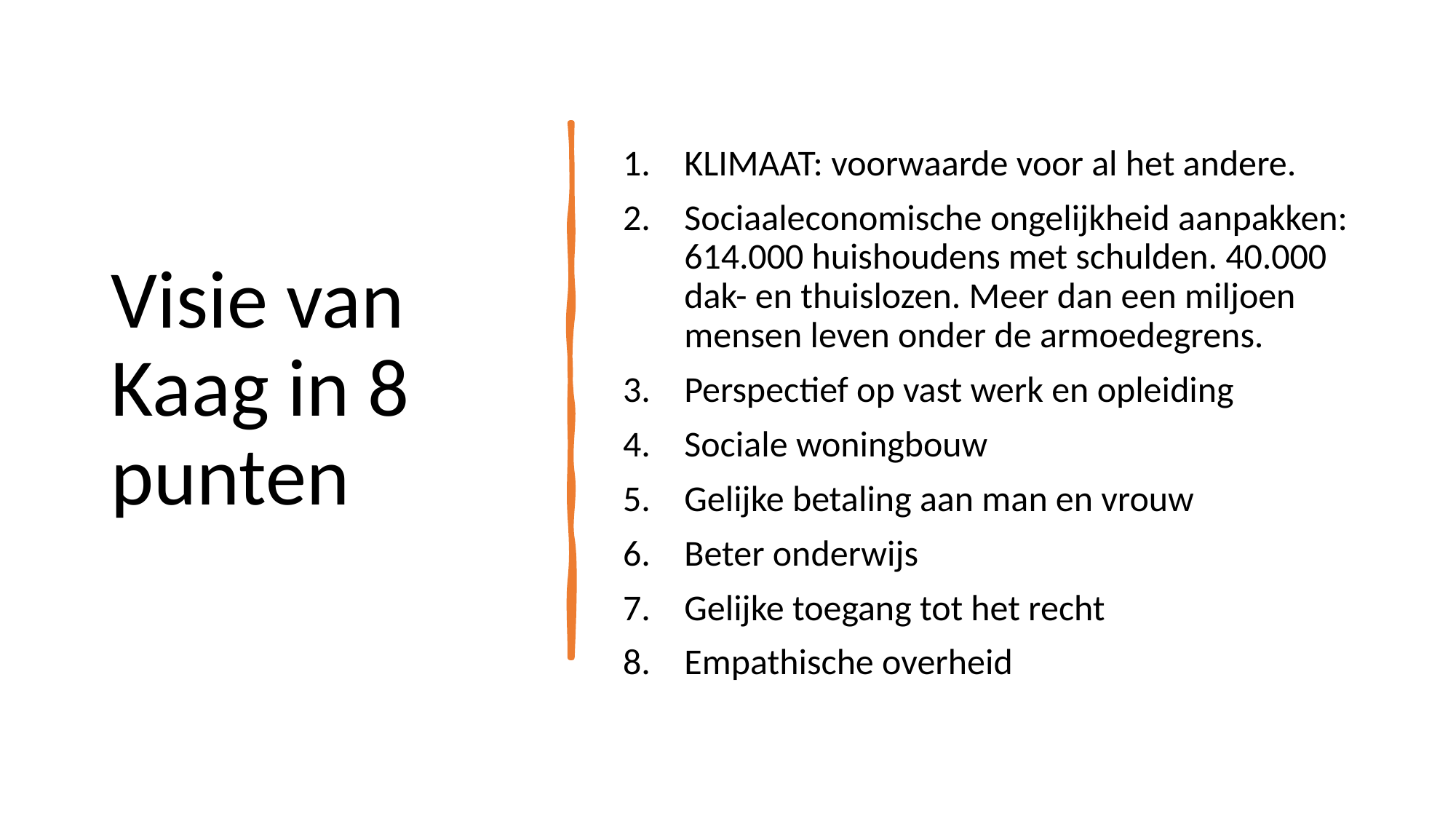

# Visie van Kaag in 8 punten
KLIMAAT: voorwaarde voor al het andere.
Sociaaleconomische ongelijkheid aanpakken: 614.000 huishoudens met schulden. 40.000 dak- en thuislozen. Meer dan een miljoen mensen leven onder de armoedegrens.
Perspectief op vast werk en opleiding
Sociale woningbouw
Gelijke betaling aan man en vrouw
Beter onderwijs
Gelijke toegang tot het recht
Empathische overheid